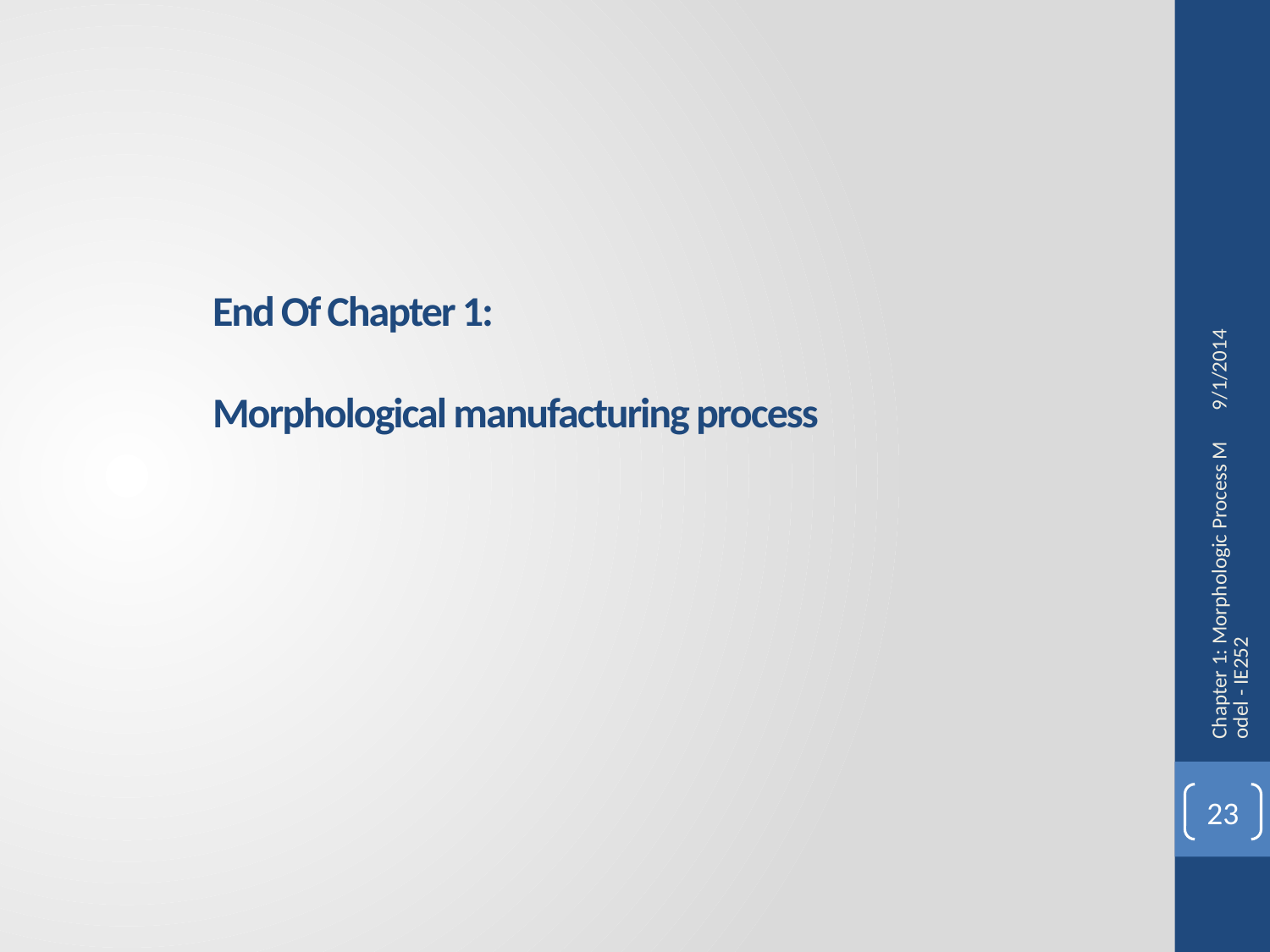

9/1/2014
End Of Chapter 1:

Morphological manufacturing process

Chapter 1: Morphologic Process Model - IE252
23